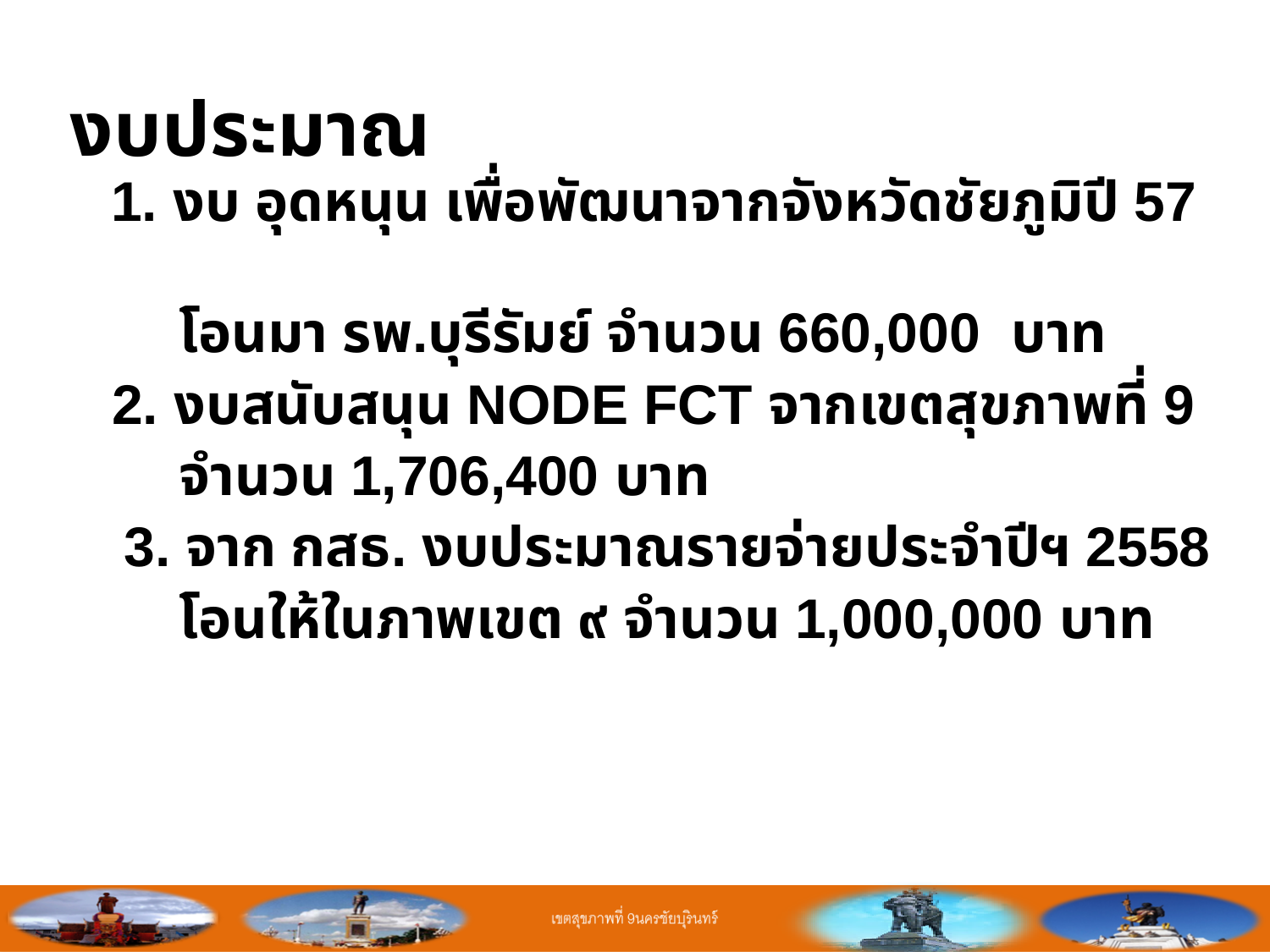

งบประมาณ
 1. งบ อุดหนุน เพื่อพัฒนาจากจังหวัดชัยภูมิปี 57
        โอนมา รพ.บุรีรัมย์ จำนวน 660,000  บาท
	 2. งบสนับสนุน NODE FCT จากเขตสุขภาพที่ 9
        จำนวน 1,706,400 บาท
    3. จาก กสธ. งบประมาณรายจ่ายประจำปีฯ 2558
        โอนให้ในภาพเขต ๙ จำนวน 1,000,000 บาท